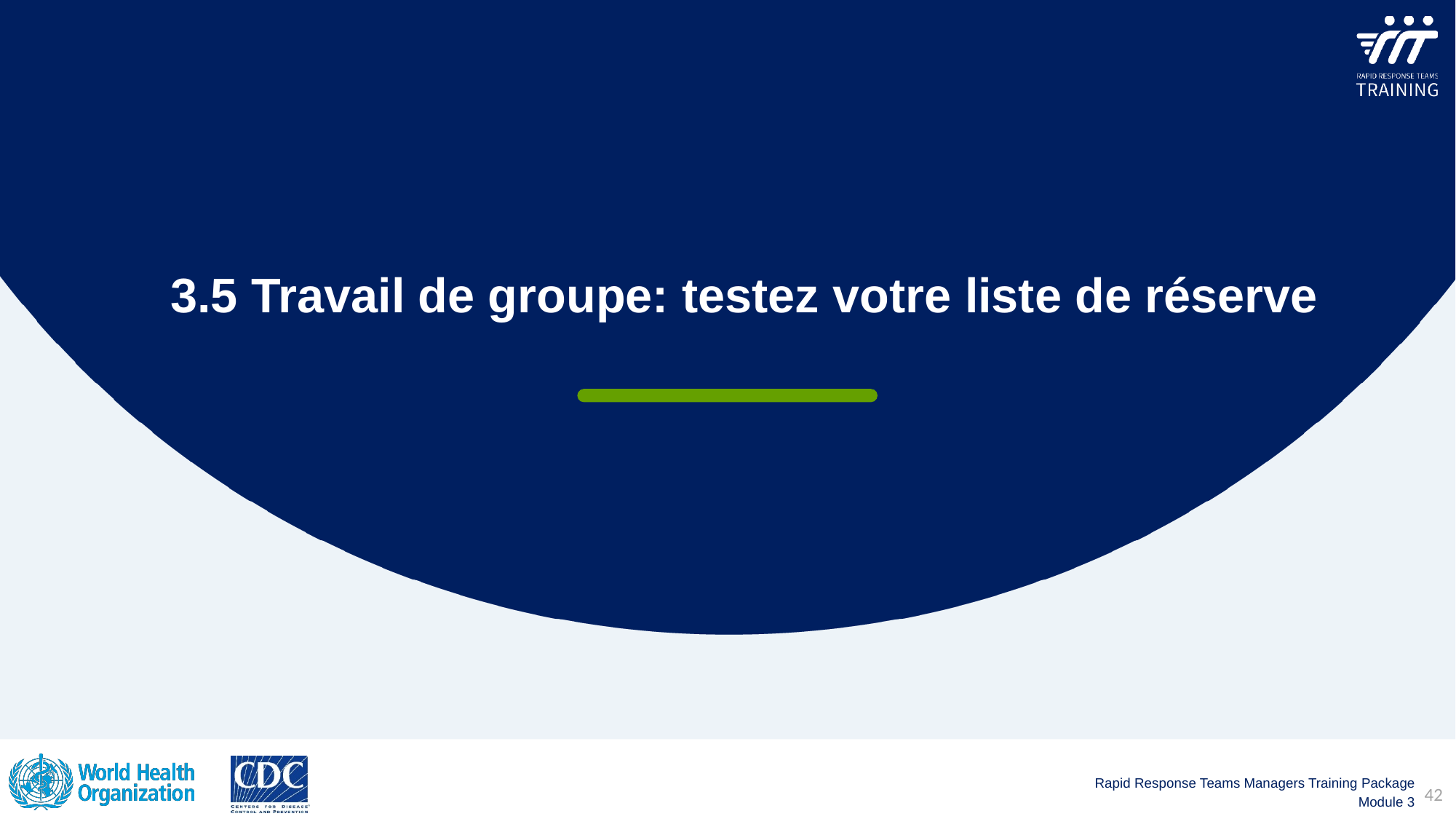

3.5 Travail de groupe: testez votre liste de réserve
42